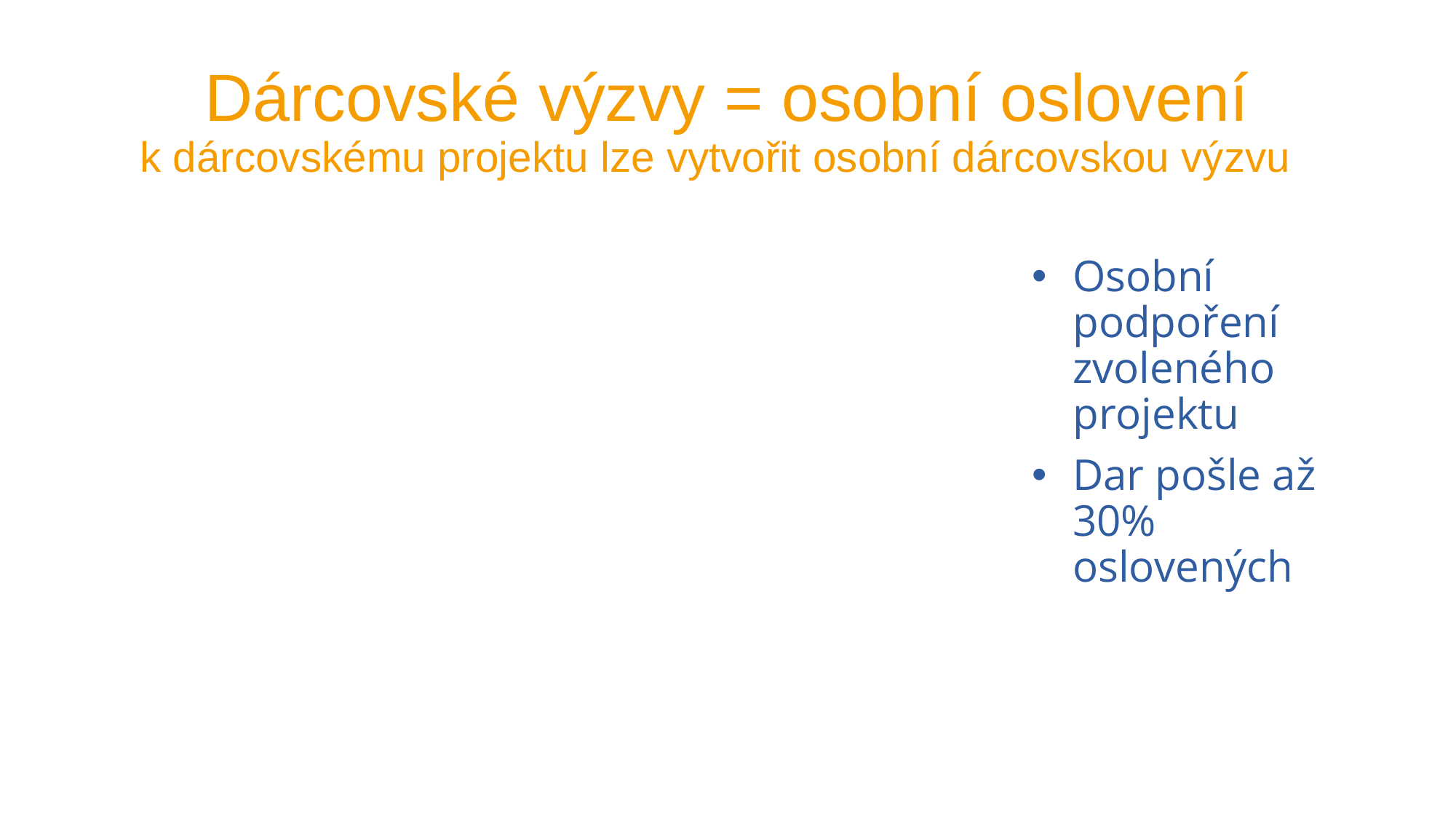

# Dárcovské výzvy = osobní oslovení k dárcovskému projektu lze vytvořit osobní dárcovskou výzvu
Osobní podpoření zvoleného projektu
Dar pošle až 30% oslovených